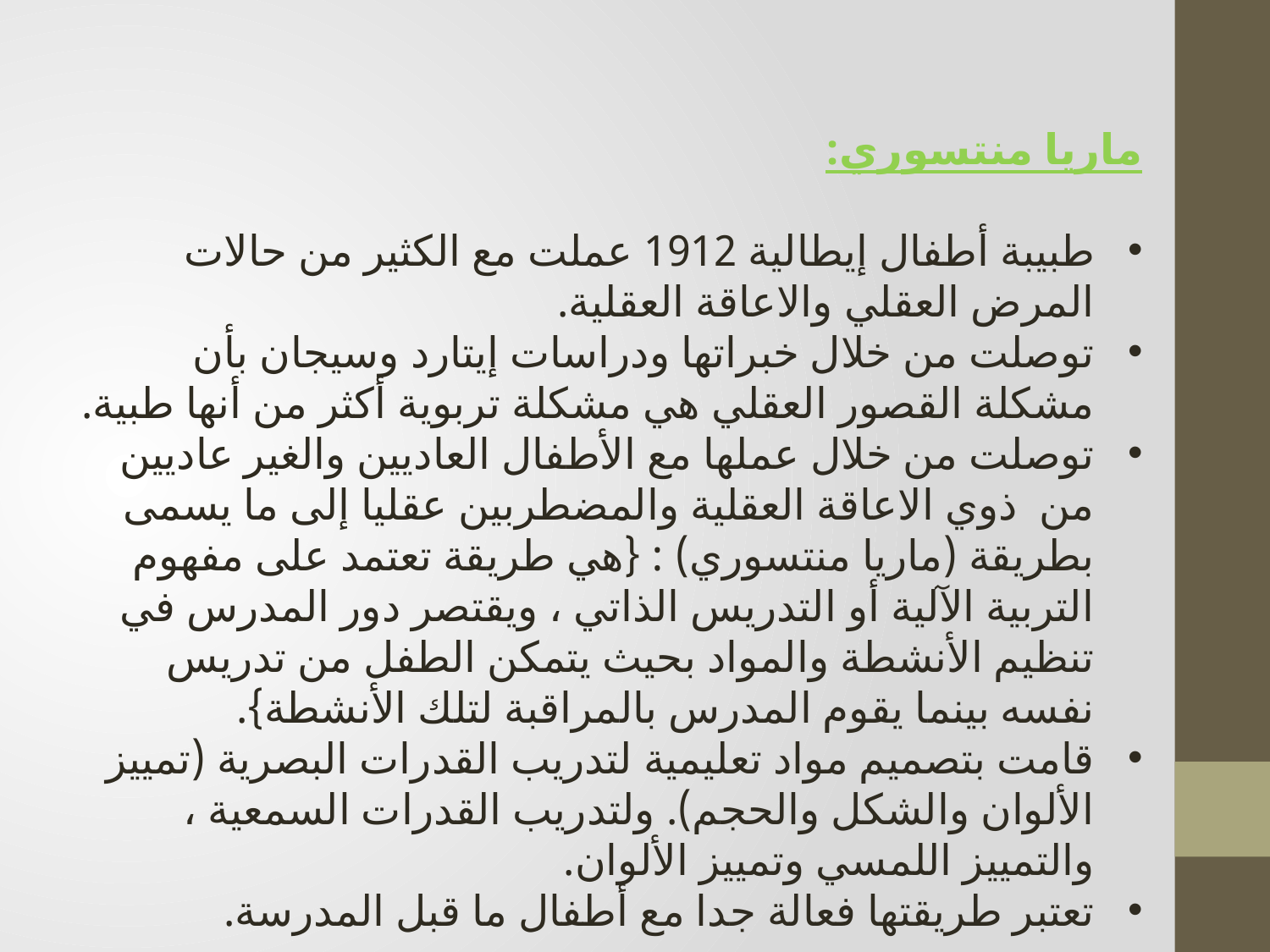

ماريا منتسوري:

طبيبة أطفال إيطالية 1912 عملت مع الكثير من حالات المرض العقلي والاعاقة العقلية.
توصلت من خلال خبراتها ودراسات إيتارد وسيجان بأن مشكلة القصور العقلي هي مشكلة تربوية أكثر من أنها طبية.
توصلت من خلال عملها مع الأطفال العاديين والغير عاديين من  ذوي الاعاقة العقلية والمضطربين عقليا إلى ما يسمى بطريقة (ماريا منتسوري) : {هي طريقة تعتمد على مفهوم التربية الآلية أو التدريس الذاتي ، ويقتصر دور المدرس في تنظيم الأنشطة والمواد بحيث يتمكن الطفل من تدريس نفسه بينما يقوم المدرس بالمراقبة لتلك الأنشطة}.
قامت بتصميم مواد تعليمية لتدريب القدرات البصرية (تمييز الألوان والشكل والحجم). ولتدريب القدرات السمعية ، والتمييز اللمسي وتمييز الألوان.
تعتبر طريقتها فعالة جدا مع أطفال ما قبل المدرسة.